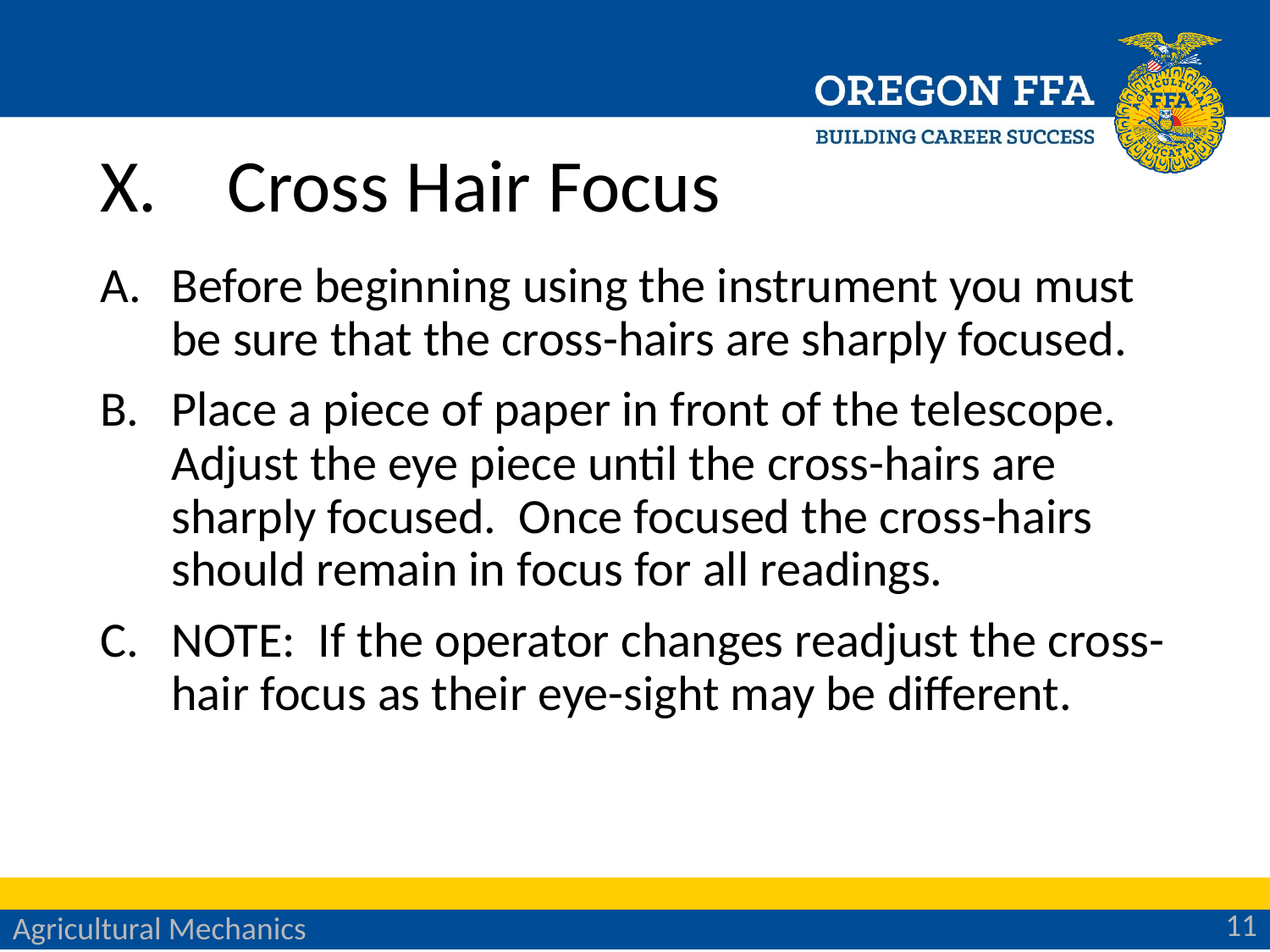

# Cross Hair Focus
Before beginning using the instrument you must be sure that the cross-hairs are sharply focused.
Place a piece of paper in front of the telescope.  Adjust the eye piece until the cross-hairs are sharply focused.  Once focused the cross-hairs should remain in focus for all readings.
NOTE:  If the operator changes readjust the cross-hair focus as their eye-sight may be different.

11
Agricultural Mechanics